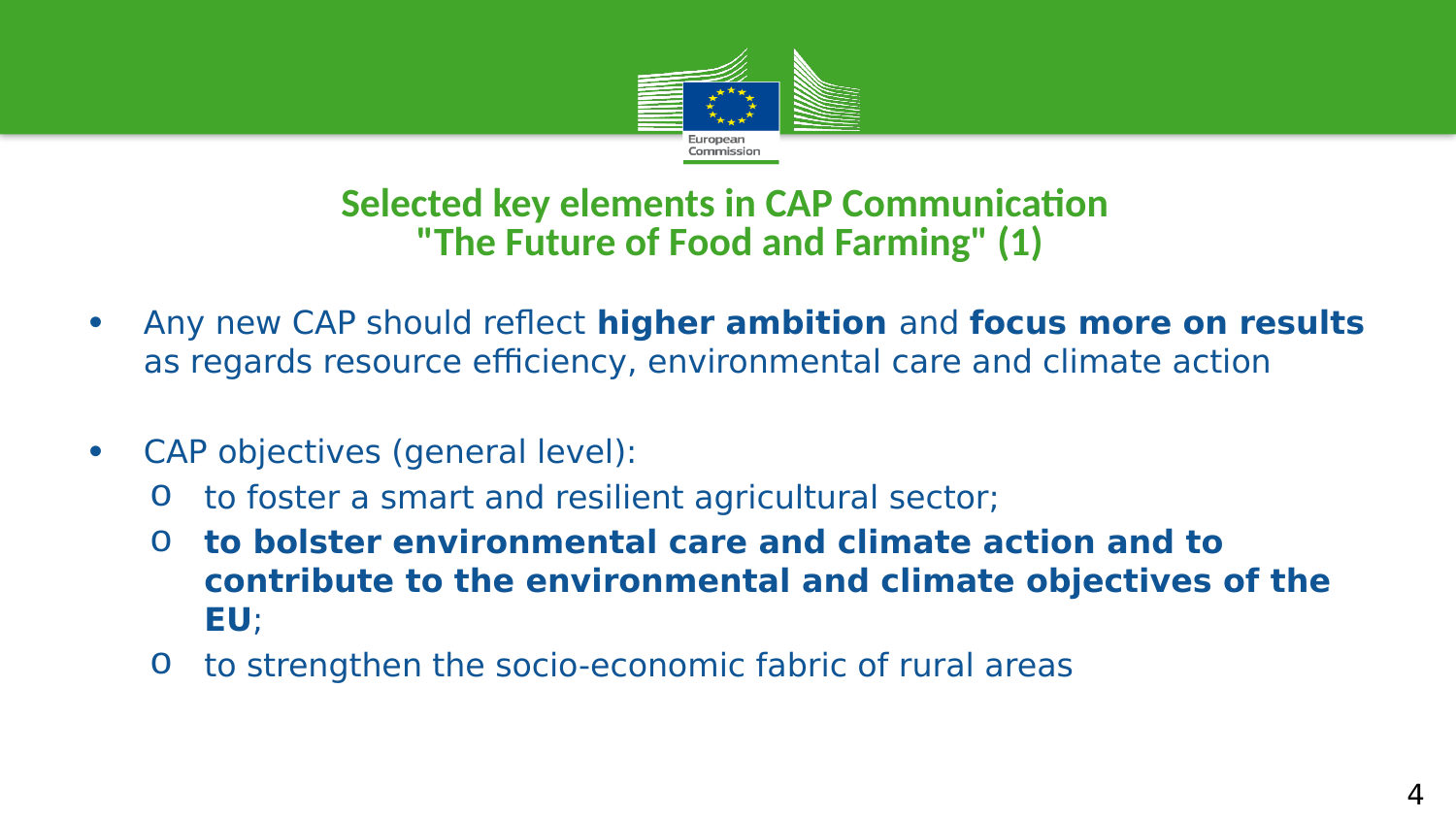

# Selected key elements in CAP Communication "The Future of Food and Farming" (1)
Any new CAP should reflect higher ambition and focus more on results as regards resource efficiency, environmental care and climate action

CAP objectives (general level):
to foster a smart and resilient agricultural sector;
to bolster environmental care and climate action and to contribute to the environmental and climate objectives of the EU;
to strengthen the socio-economic fabric of rural areas

4